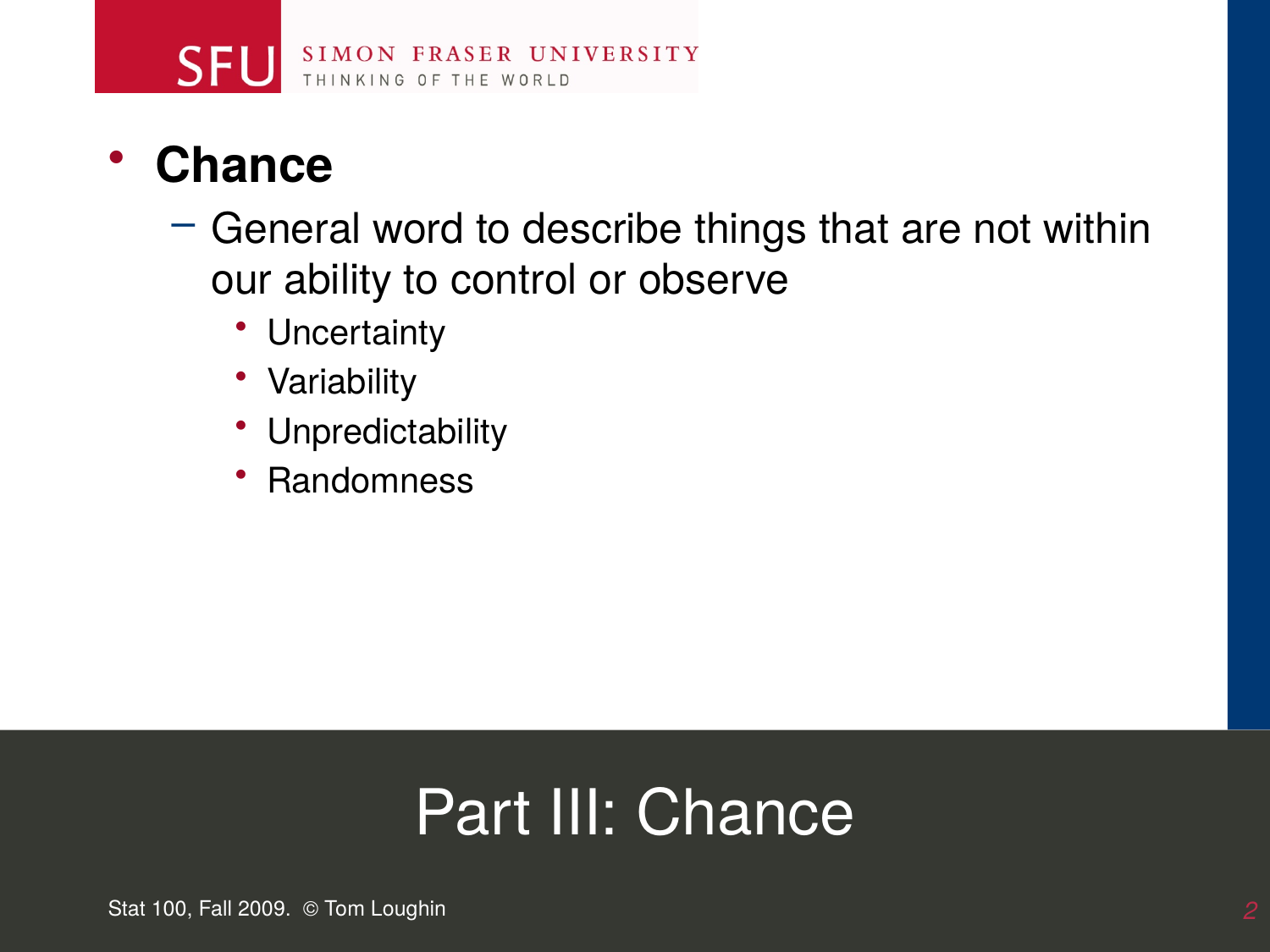

Chance
General word to describe things that are not within our ability to control or observe
Uncertainty
Variability
Unpredictability
Randomness

# Part III: Chance
Stat 100, Fall 2009.  © Tom Loughin
2